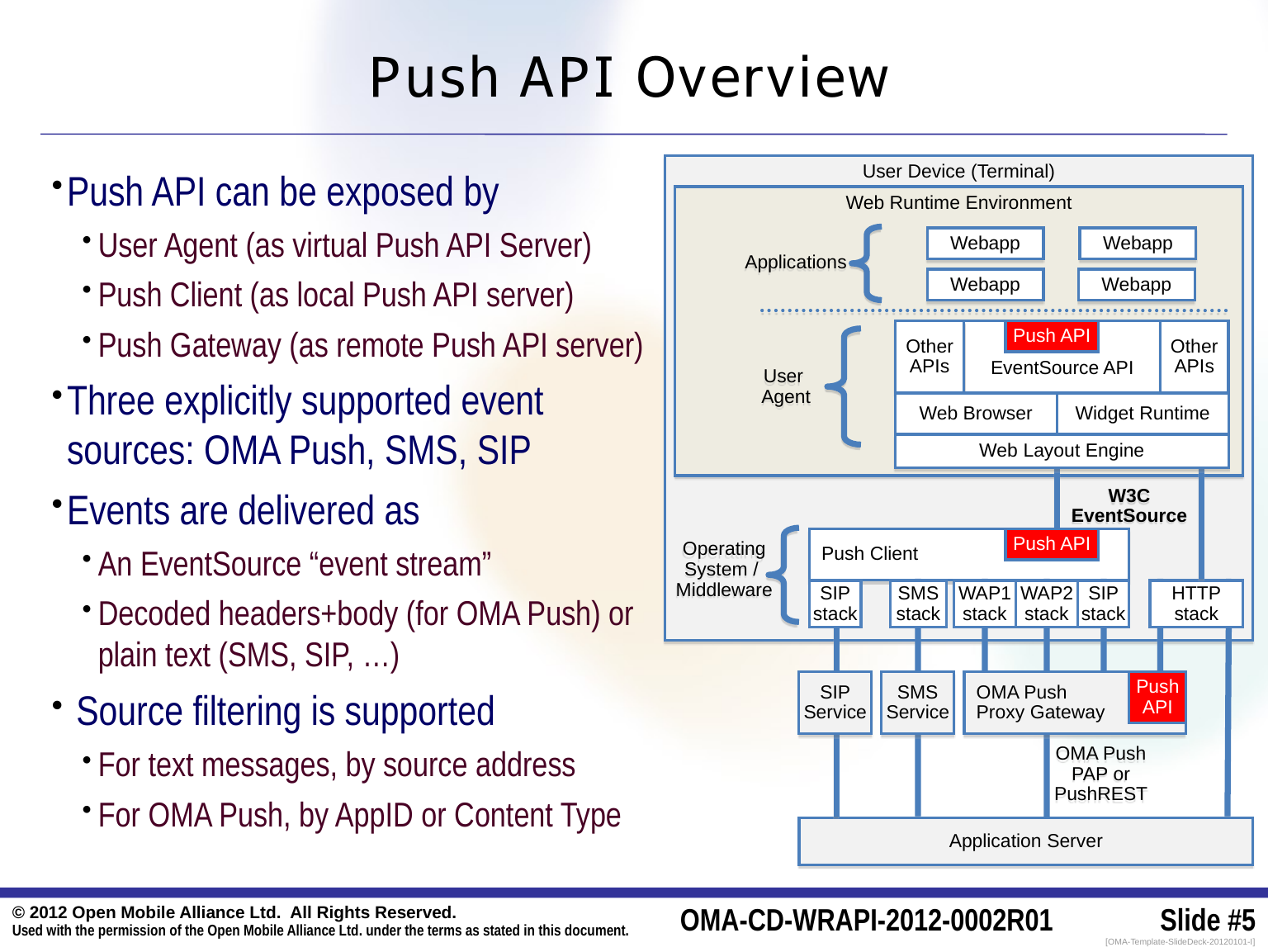

# Push API Overview
User Device (Terminal)

Web Runtime Environment

Webapp
Webapp
Applications
Webapp
Webapp

EventSource API

User
Agent

W3C
EventSource

Push API
Push Client
Operating System /
Middleware

SIP stack
SMS stack
WAP1 stack
WAP2 stack
SIP stack
HTTP
stack
SIP Service
SMS Service
OMA Push
Proxy Gateway
Push API
OMA Push PAP or PushREST

Application Server
Other
APIs
Other
APIs
Web Browser
Widget Runtime
Web Layout Engine
Push API
Push API can be exposed by
User Agent (as virtual Push API Server)
Push Client (as local Push API server)
Push Gateway (as remote Push API server)
Three explicitly supported event sources: OMA Push, SMS, SIP
Events are delivered as
An EventSource “event stream”
Decoded headers+body (for OMA Push) or plain text (SMS, SIP, …)
 Source filtering is supported
For text messages, by source address
For OMA Push, by AppID or Content Type